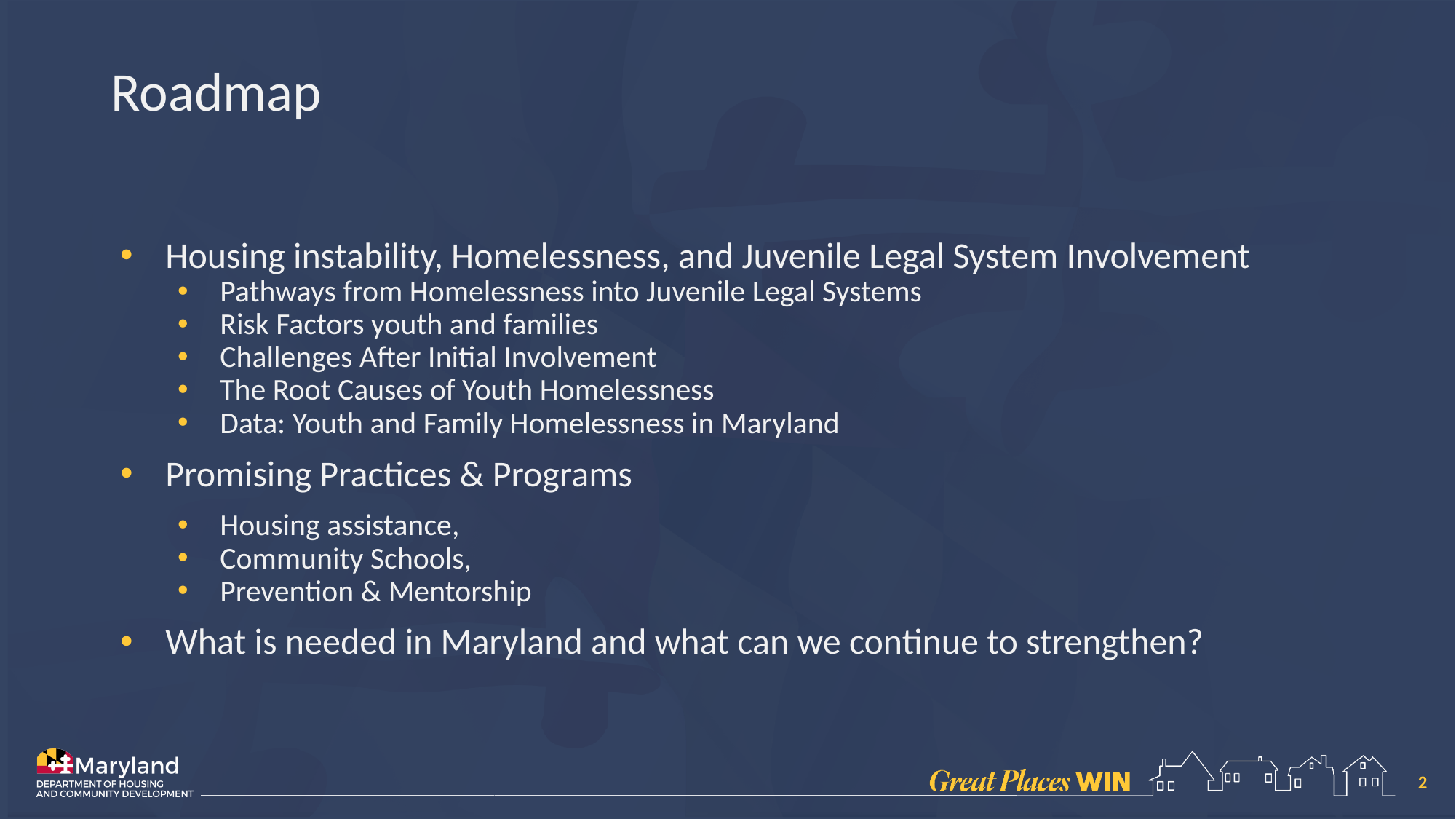

# Roadmap

Housing instability, Homelessness, and Juvenile Legal System Involvement
Pathways from Homelessness into Juvenile Legal Systems
Risk Factors youth and families
Challenges After Initial Involvement
The Root Causes of Youth Homelessness
Data: Youth and Family Homelessness in Maryland
Promising Practices & Programs
Housing assistance,
Community Schools,
Prevention & Mentorship
What is needed in Maryland and what can we continue to strengthen?